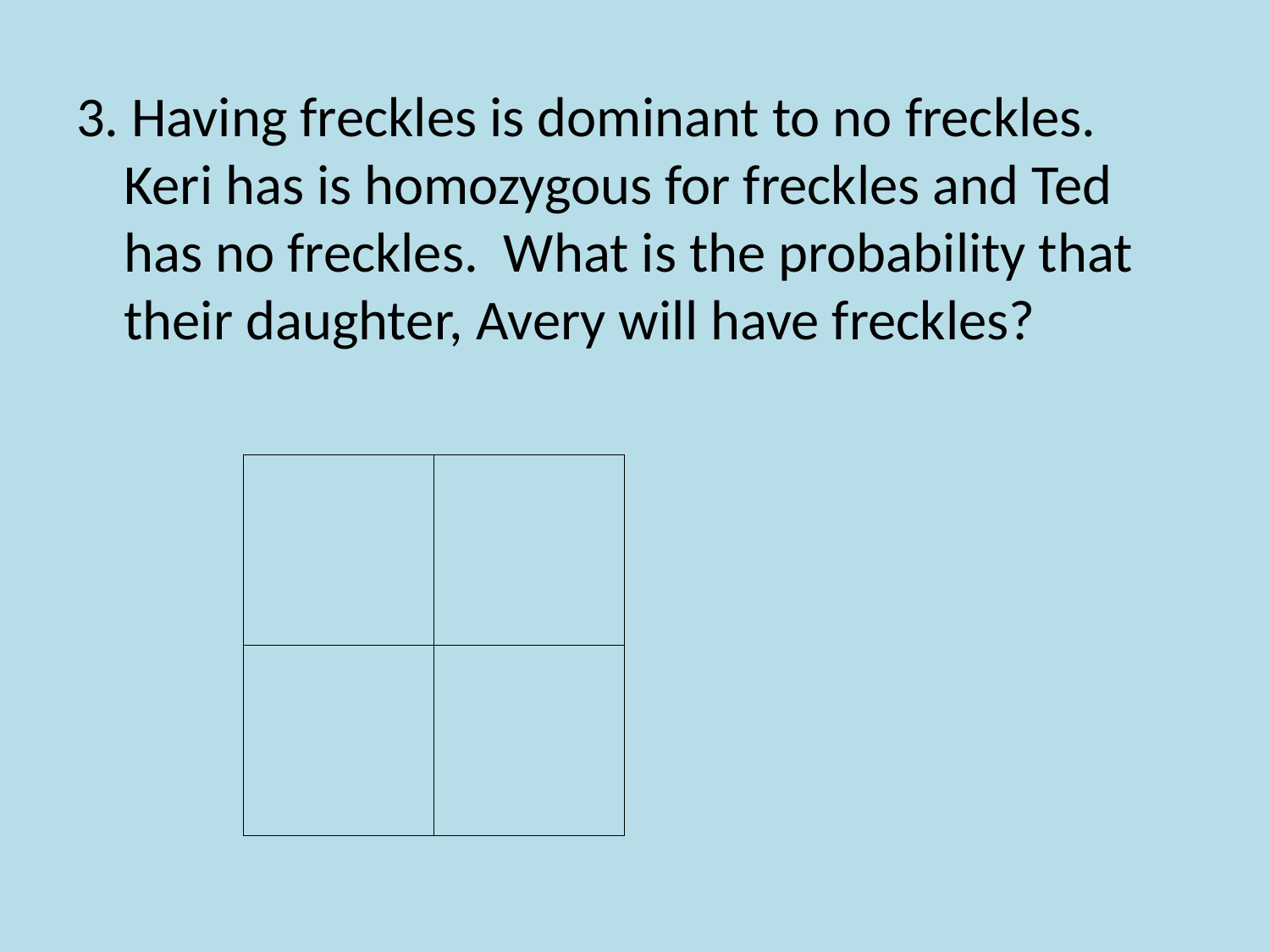

3. Having freckles is dominant to no freckles. Keri has is homozygous for freckles and Ted has no freckles.  What is the probability that their daughter, Avery will have freckles?

|  |  |
| --- | --- |
|  |  |